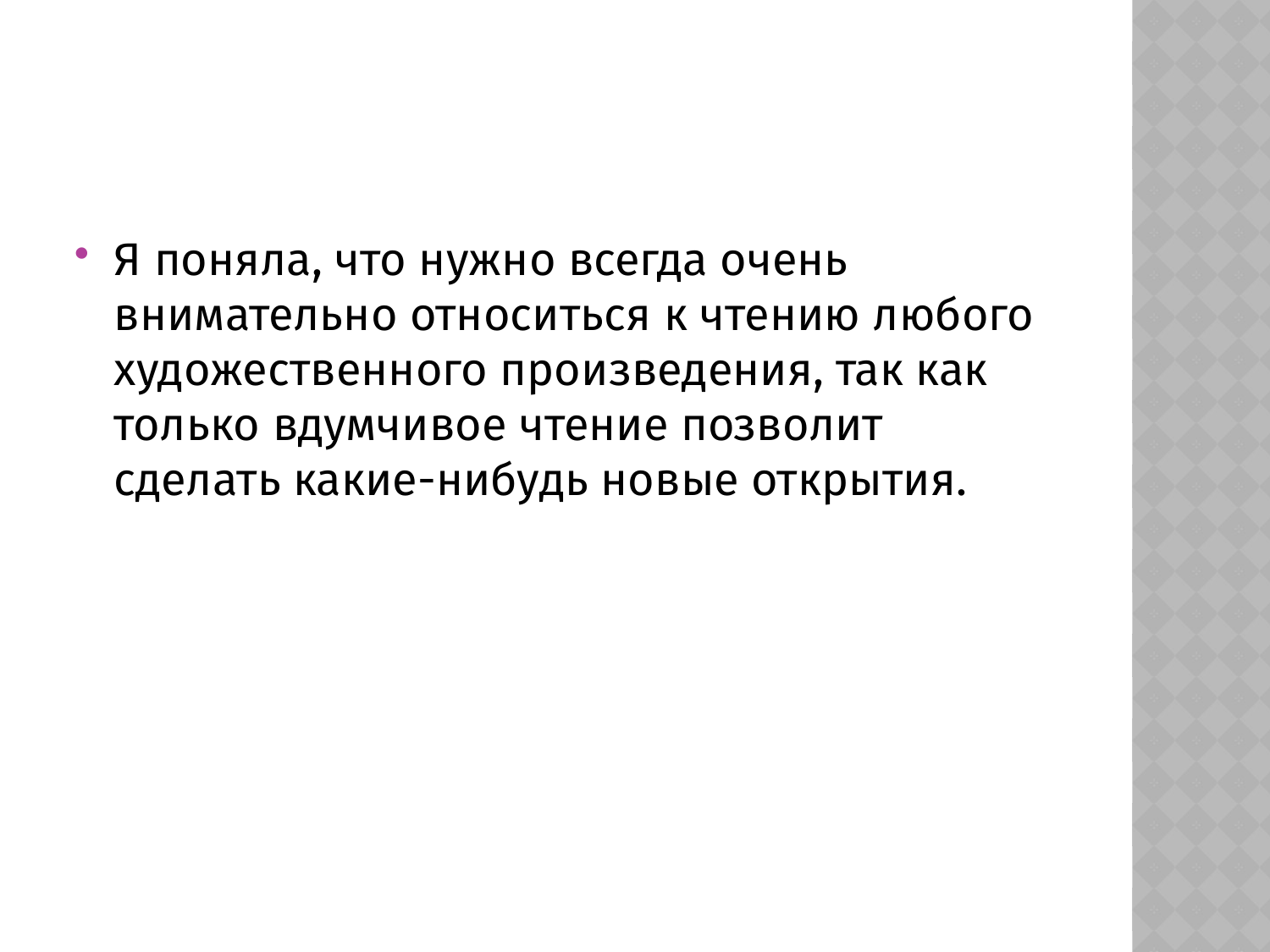

#
Я поняла, что нужно всегда очень внимательно относиться к чтению любого художественного произведения, так как только вдумчивое чтение позволит сделать какие-нибудь новые открытия.